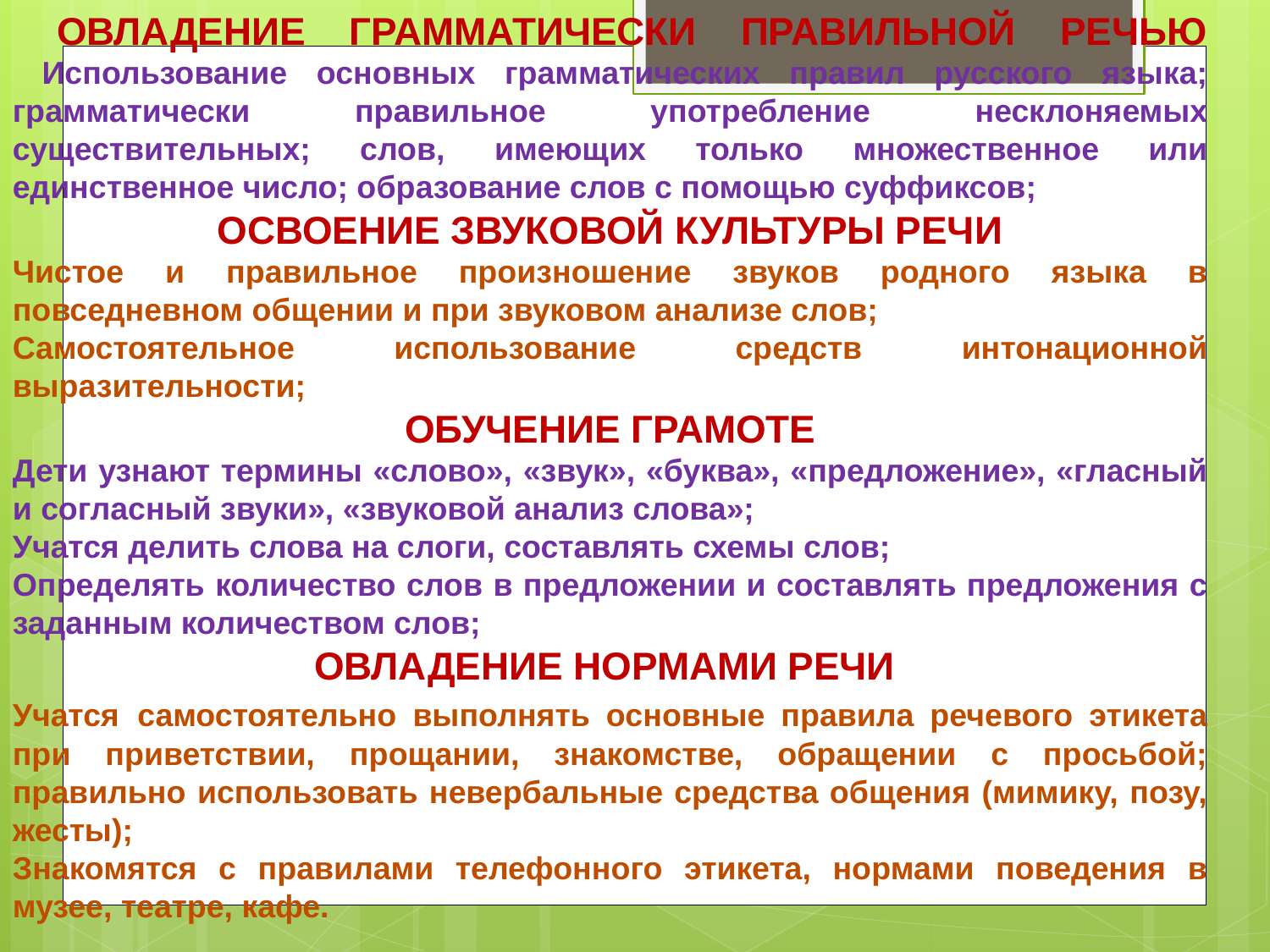

ОВЛАДЕНИЕ ГРАММАТИЧЕСКИ ПРАВИЛЬНОЙ РЕЧЬЮ
 Использование основных грамматических правил русского языка; грамматически правильное употребление несклоняемых существительных; слов, имеющих только множественное или единственное число; образование слов с помощью суффиксов;
ОСВОЕНИЕ ЗВУКОВОЙ КУЛЬТУРЫ РЕЧИ
Чистое и правильное произношение звуков родного языка в повседневном общении и при звуковом анализе слов;
Самостоятельное использование средств интонационной выразительности;
ОБУЧЕНИЕ ГРАМОТЕ
Дети узнают термины «слово», «звук», «буква», «предложение», «гласный и согласный звуки», «звуковой анализ слова»;
Учатся делить слова на слоги, составлять схемы слов;
Определять количество слов в предложении и составлять предложения с заданным количеством слов;
ОВЛАДЕНИЕ НОРМАМИ РЕЧИ
Учатся самостоятельно выполнять основные правила речевого этикета при приветствии, прощании, знакомстве, обращении с просьбой; правильно использовать невербальные средства общения (мимику, позу, жесты);
Знакомятся с правилами телефонного этикета, нормами поведения в музее, театре, кафе.